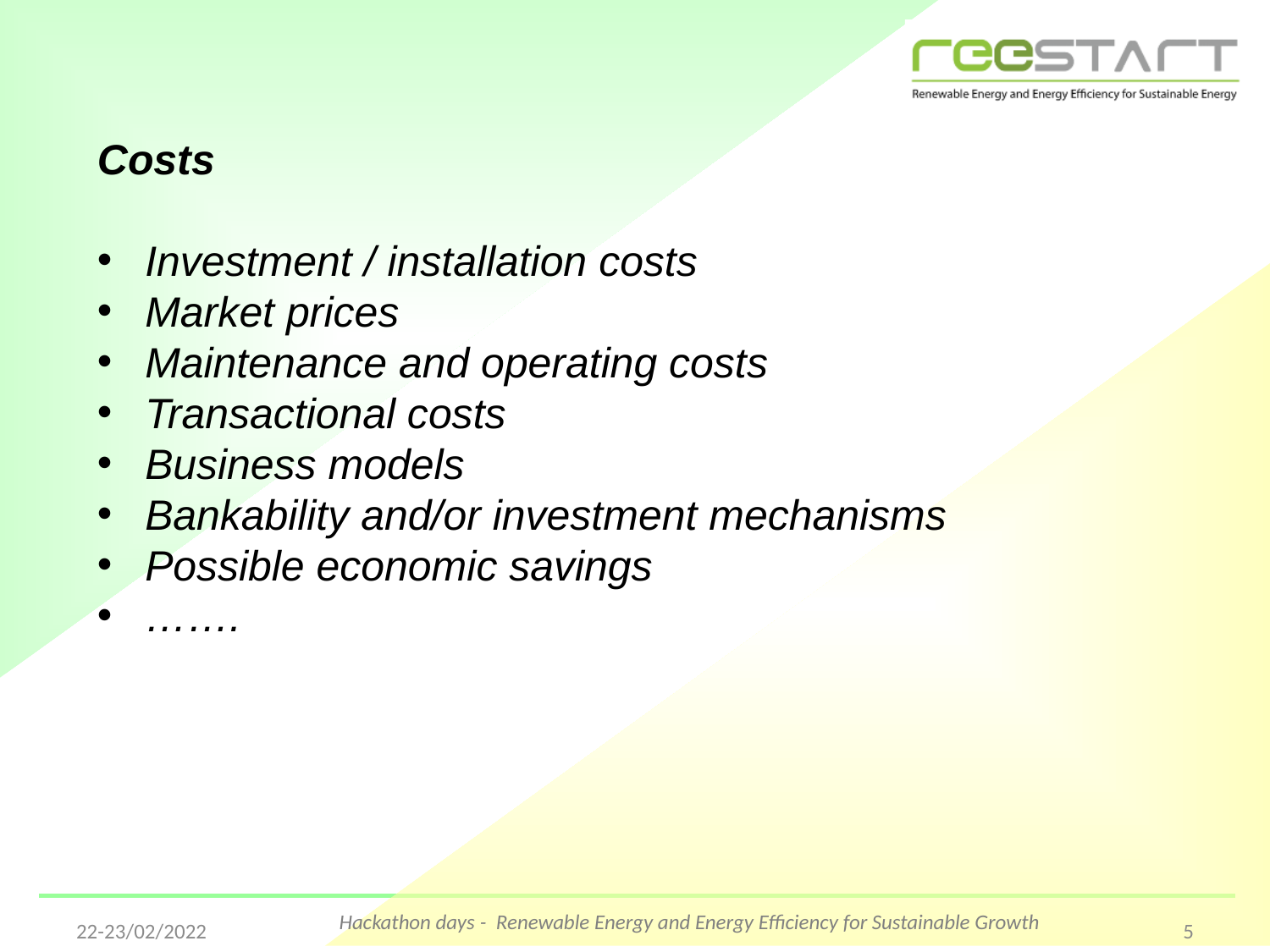

Costs

Investment / installation costs
Market prices
Maintenance and operating costs
Transactional costs
Business models
Bankability and/or investment mechanisms
Possible economic savings
…….

Hackathon days -  Renewable Energy and Energy Efficiency for Sustainable Growth
22-23/02/2022
5